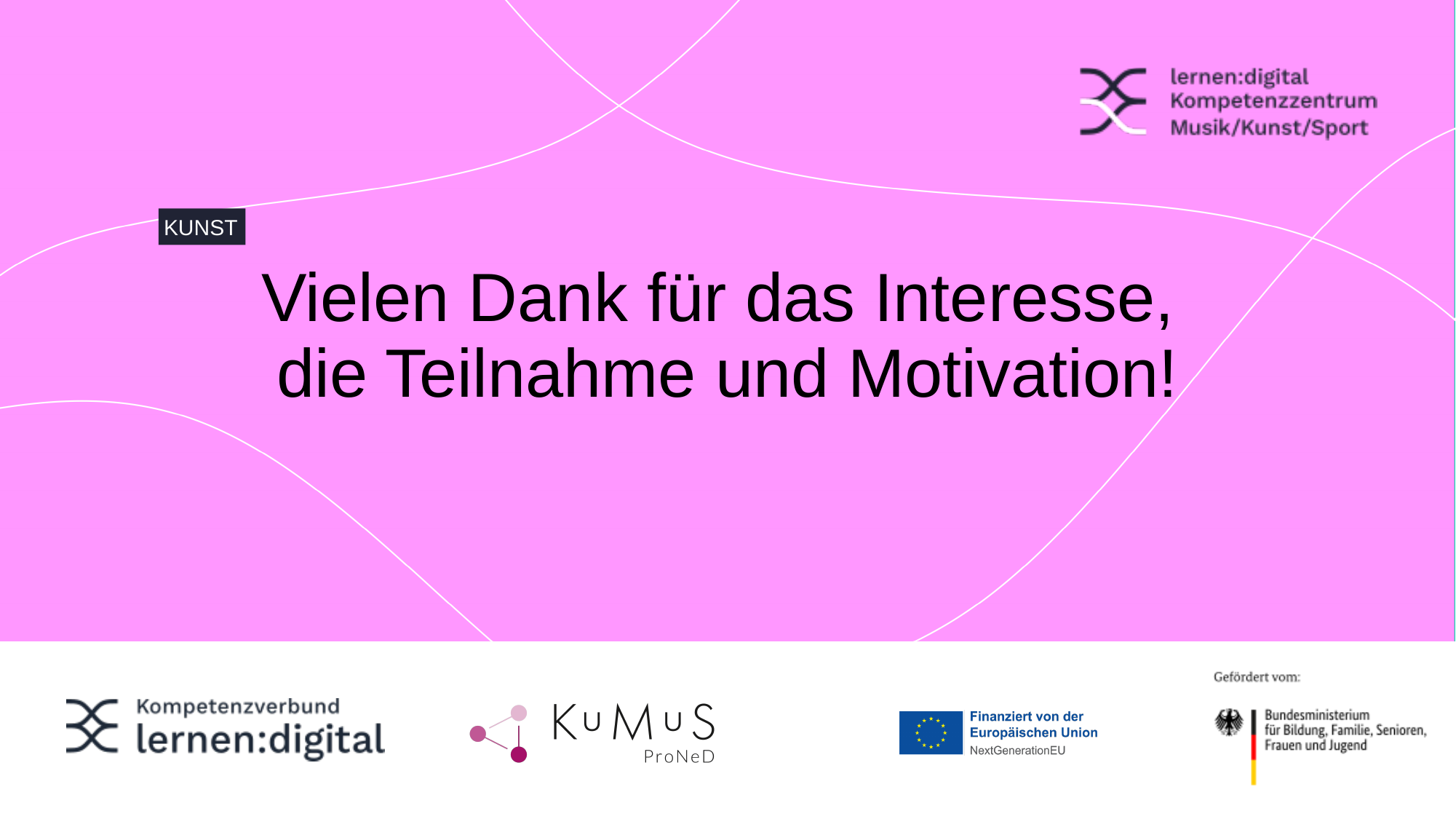

KUNST
# Vielen Dank für das Interesse,
die Teilnahme und Motivation!